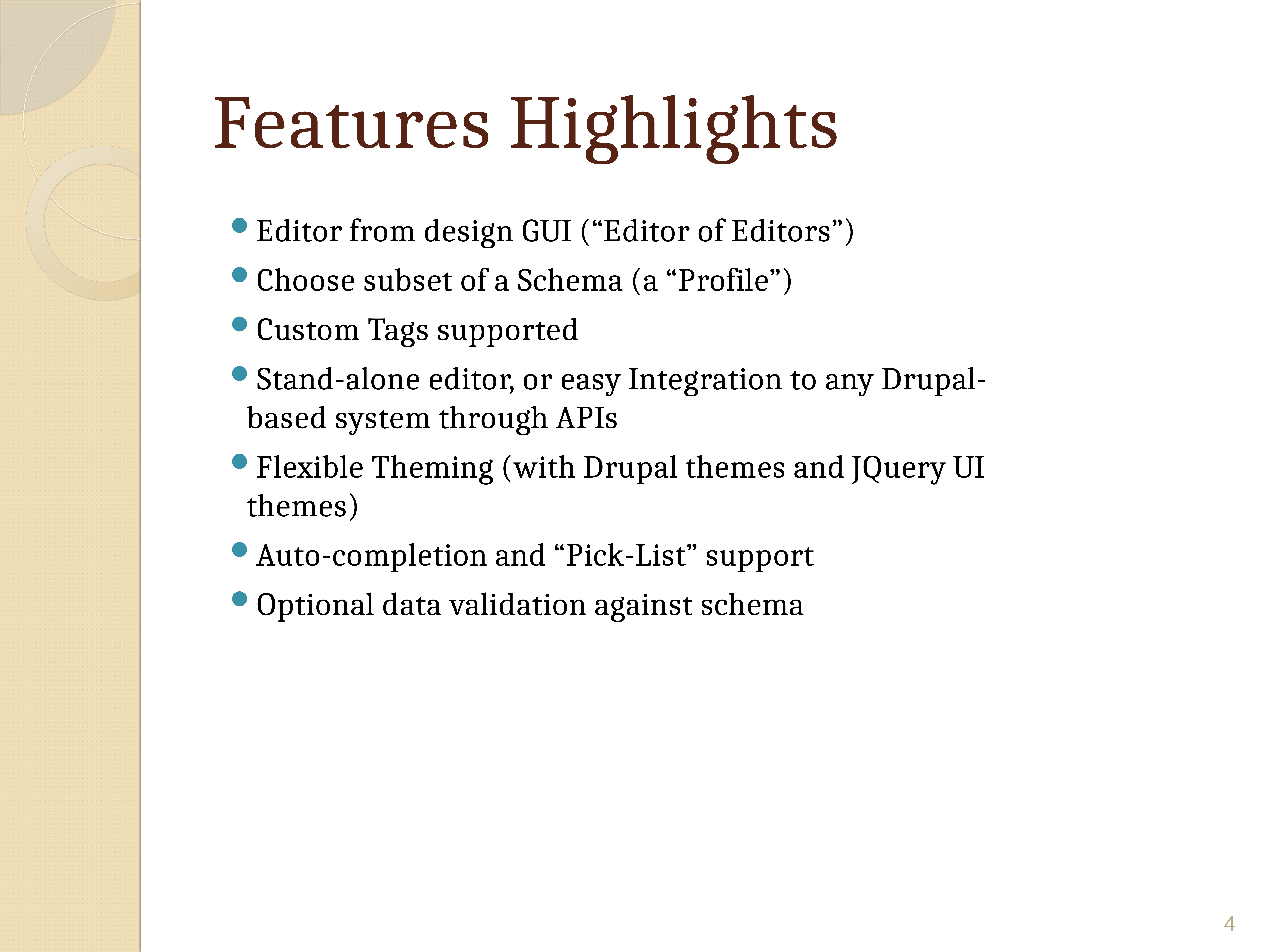

# Features Highlights
Editor from design GUI (“Editor of Editors”)
Choose subset of a Schema (a “Profile”)
Custom Tags supported
Stand-alone editor, or easy Integration to any Drupal-based system through APIs
Flexible Theming (with Drupal themes and JQuery UI themes)
Auto-completion and “Pick-List” support
Optional data validation against schema
4